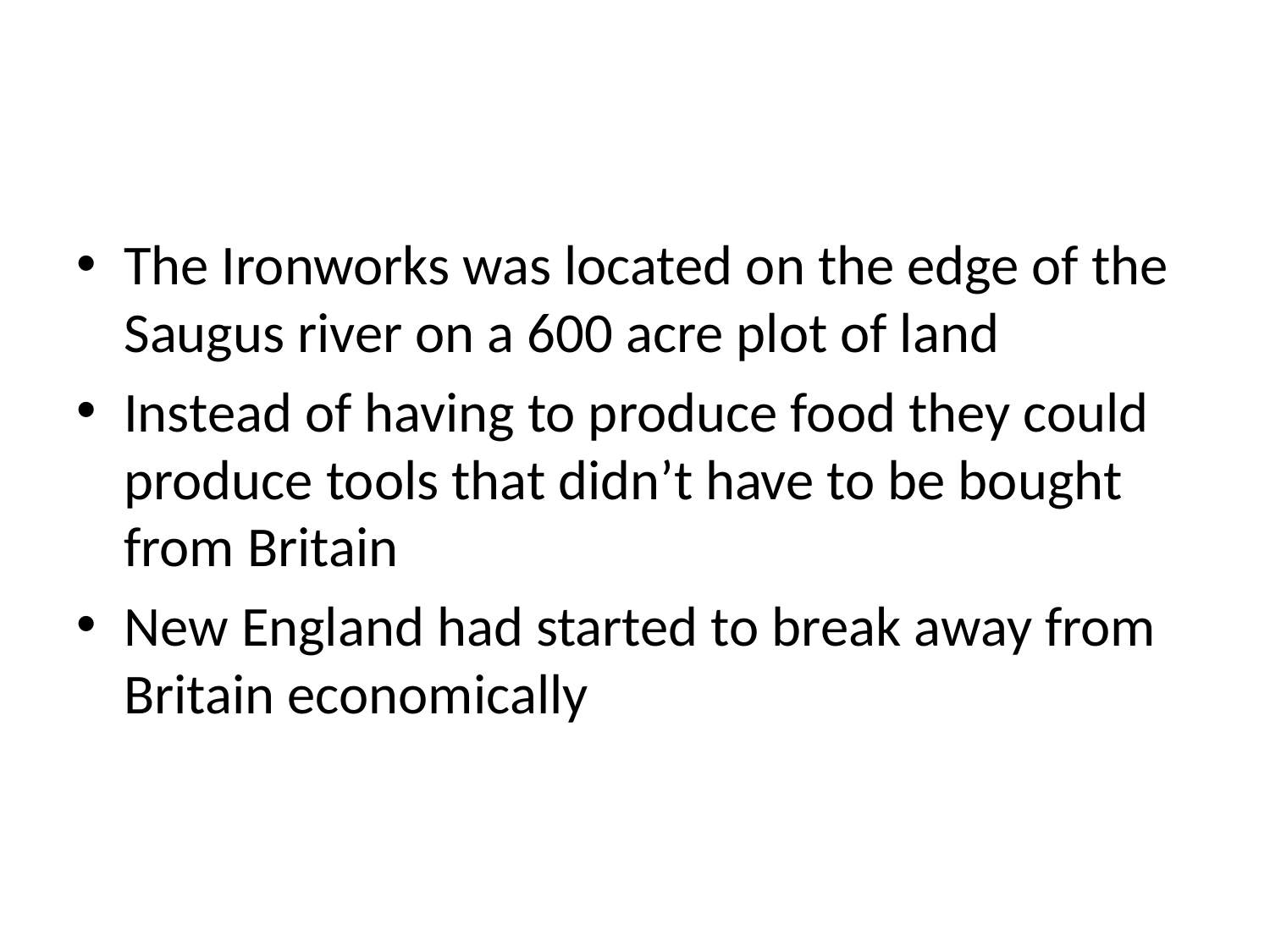

#
The Ironworks was located on the edge of the Saugus river on a 600 acre plot of land
Instead of having to produce food they could produce tools that didn’t have to be bought from Britain
New England had started to break away from Britain economically